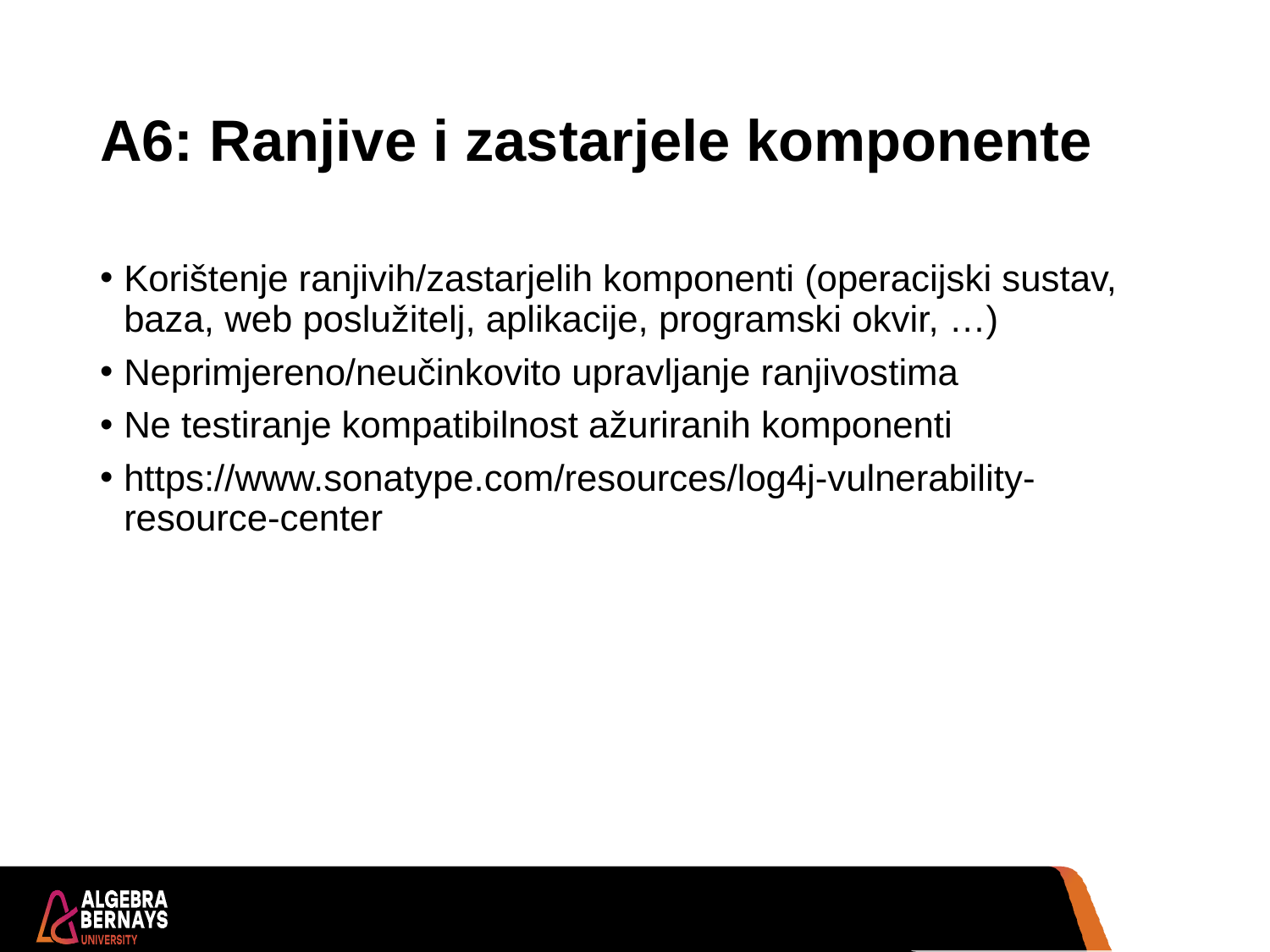

# A6: Ranjive i zastarjele komponente
Korištenje ranjivih/zastarjelih komponenti (operacijski sustav, baza, web poslužitelj, aplikacije, programski okvir, …)
Neprimjereno/neučinkovito upravljanje ranjivostima
Ne testiranje kompatibilnost ažuriranih komponenti
https://www.sonatype.com/resources/log4j-vulnerability-resource-center